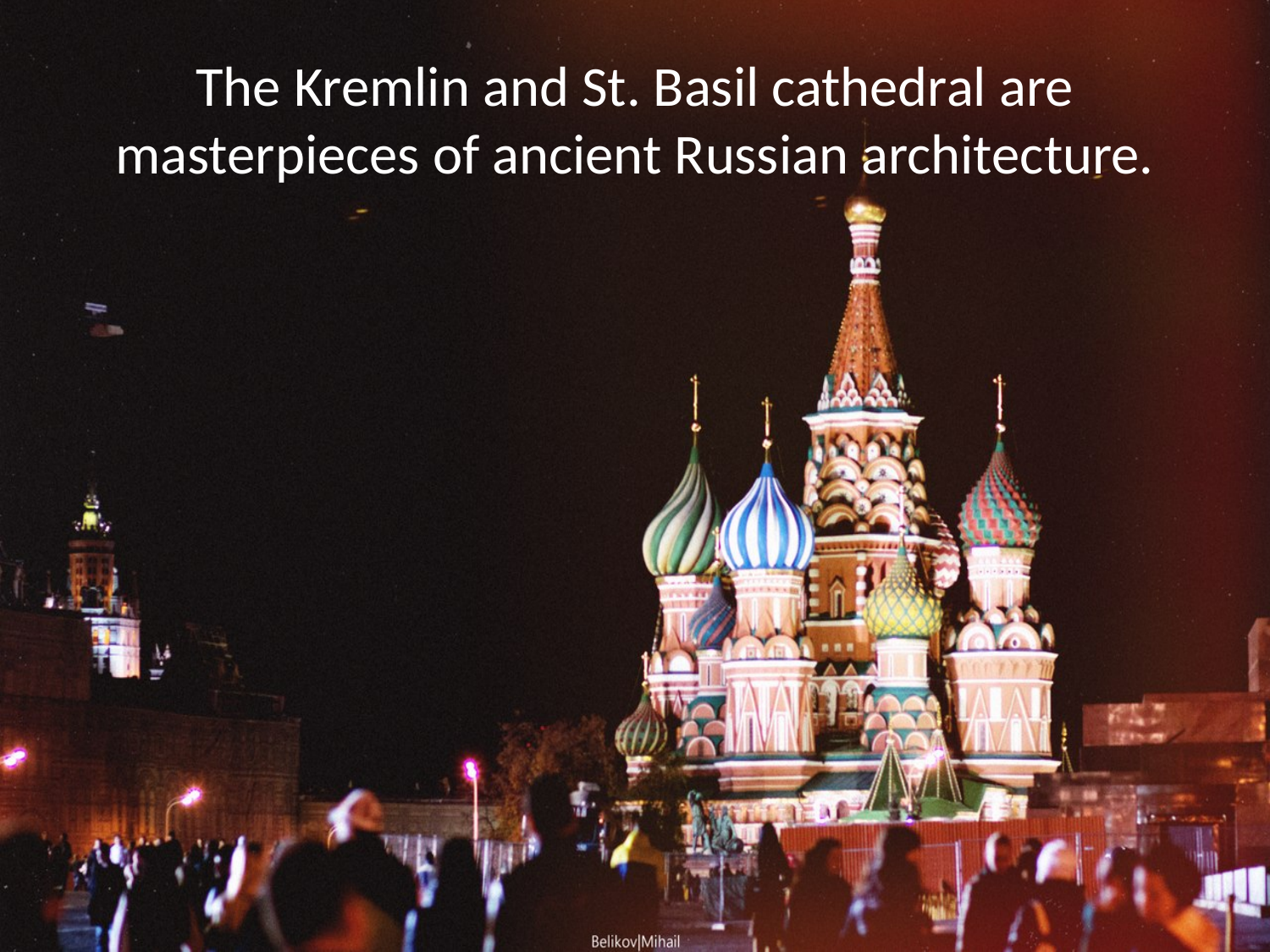

# The Kremlin and St. Basil cathedral are masterpieces of ancient Russian architecture.